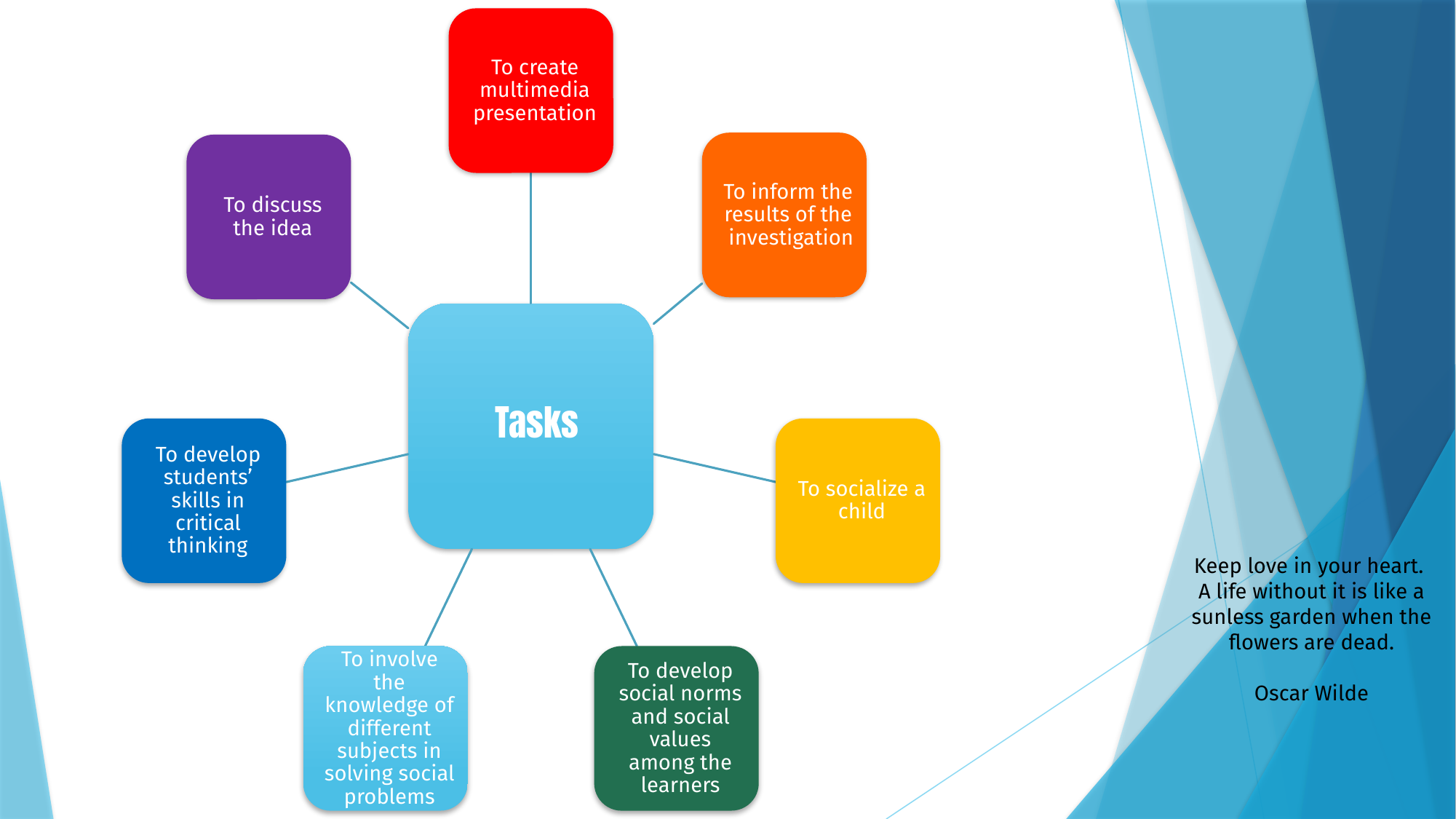

Tasks
To create multimedia presentation
To inform the results of the  investigation
To socialize a child
To develop social norms and social values among the learners
To involve the knowledge of different subjects in solving social problems
To develop students’ skills in critical thinking
To discuss the idea
Keep love in your heart.
A life without it is like a sunless garden when the flowers are dead.

Oscar Wilde